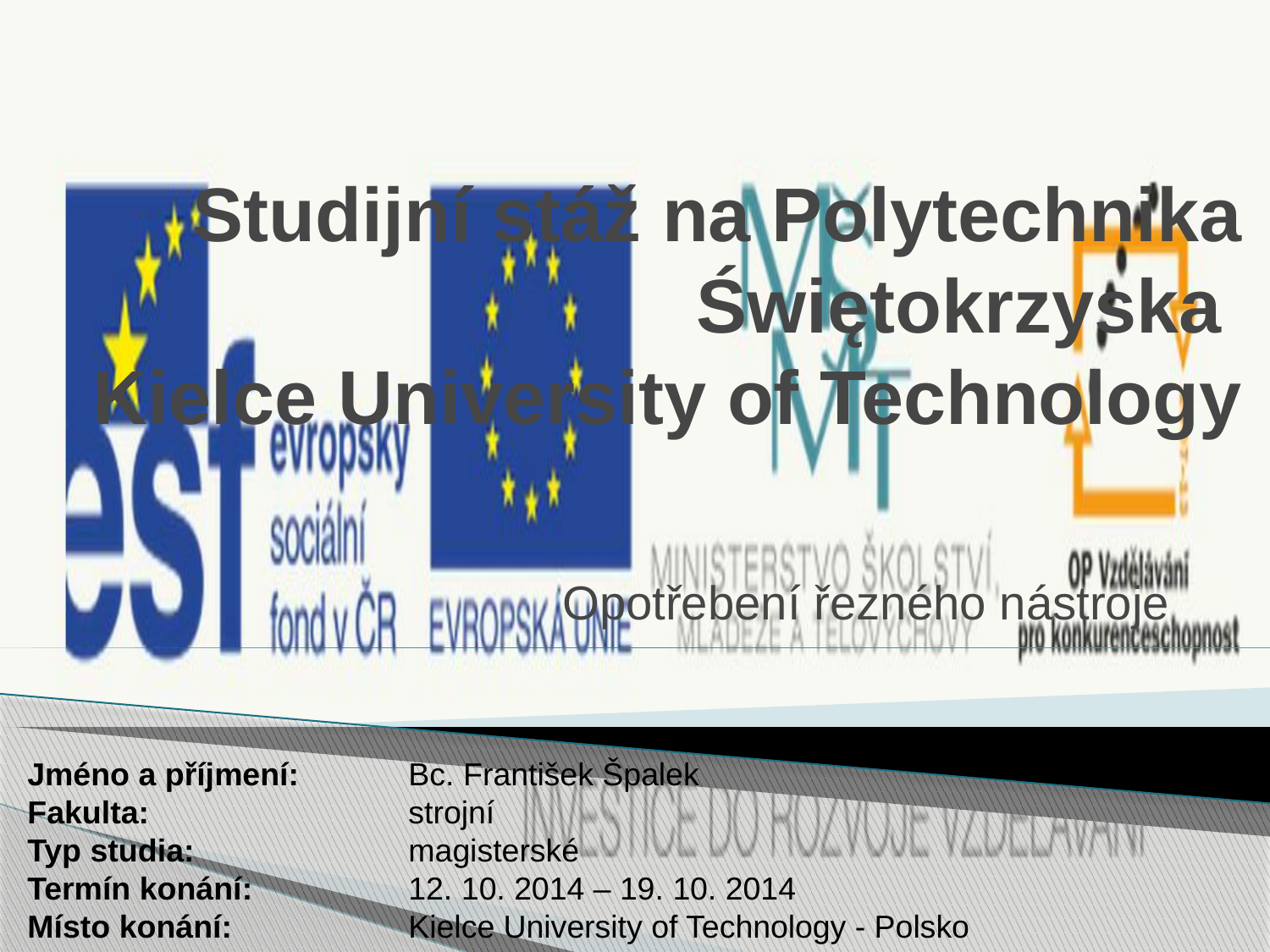

# Studijní stáž na Polytechnika Świętokrzyska Kielce University of Technology
Opotřebení řezného nástroje
Jméno a příjmení:	Bc. František Špalek
Fakulta:			strojní
Typ studia:		magisterské
Termín konání:		12. 10. 2014 – 19. 10. 2014
Místo konání:		Kielce University of Technology - Polsko